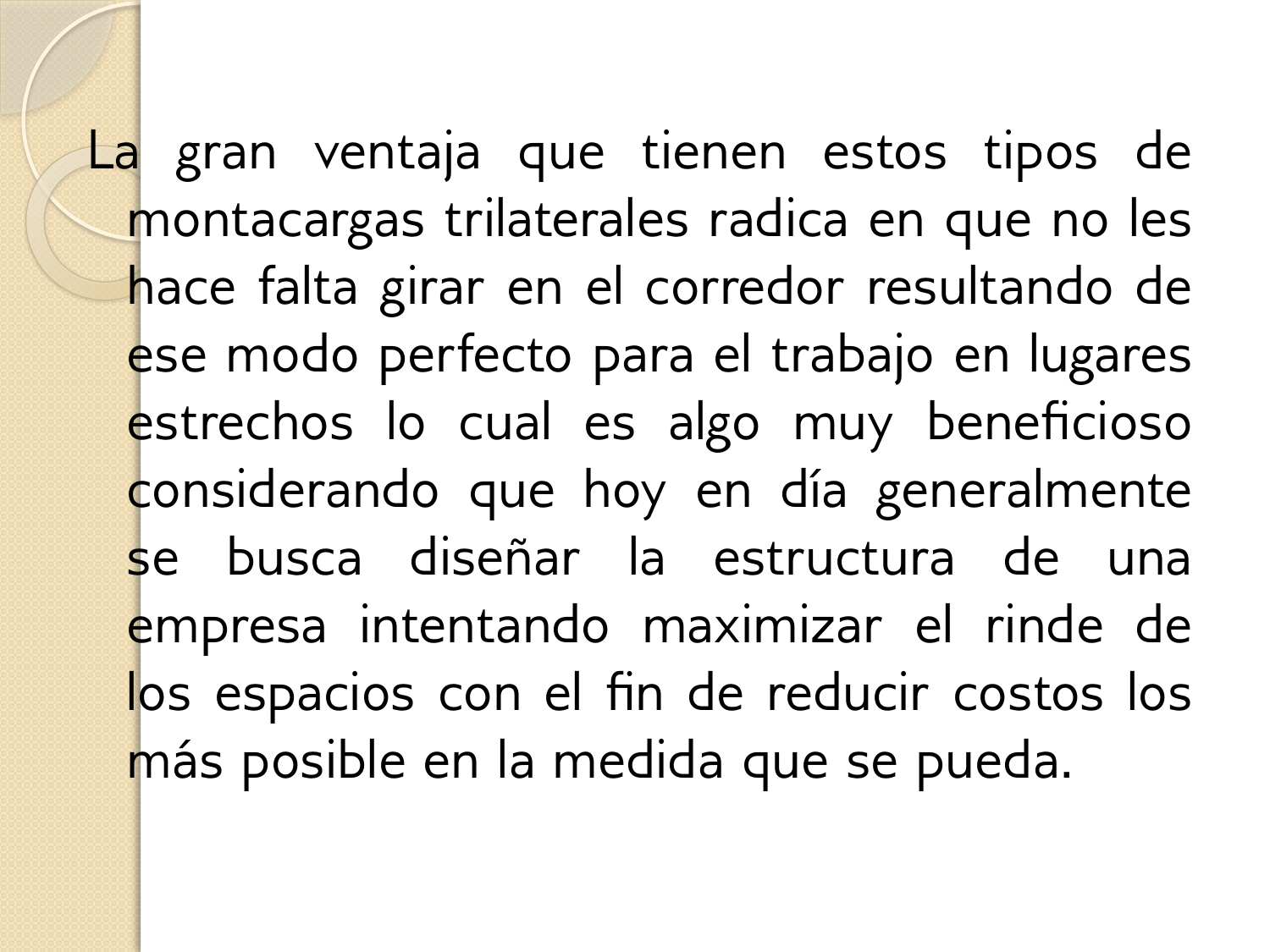

#
La gran ventaja que tienen estos tipos de montacargas trilaterales radica en que no les hace falta girar en el corredor resultando de ese modo perfecto para el trabajo en lugares estrechos lo cual es algo muy beneficioso considerando que hoy en día generalmente se busca diseñar la estructura de una empresa intentando maximizar el rinde de los espacios con el fin de reducir costos los más posible en la medida que se pueda.